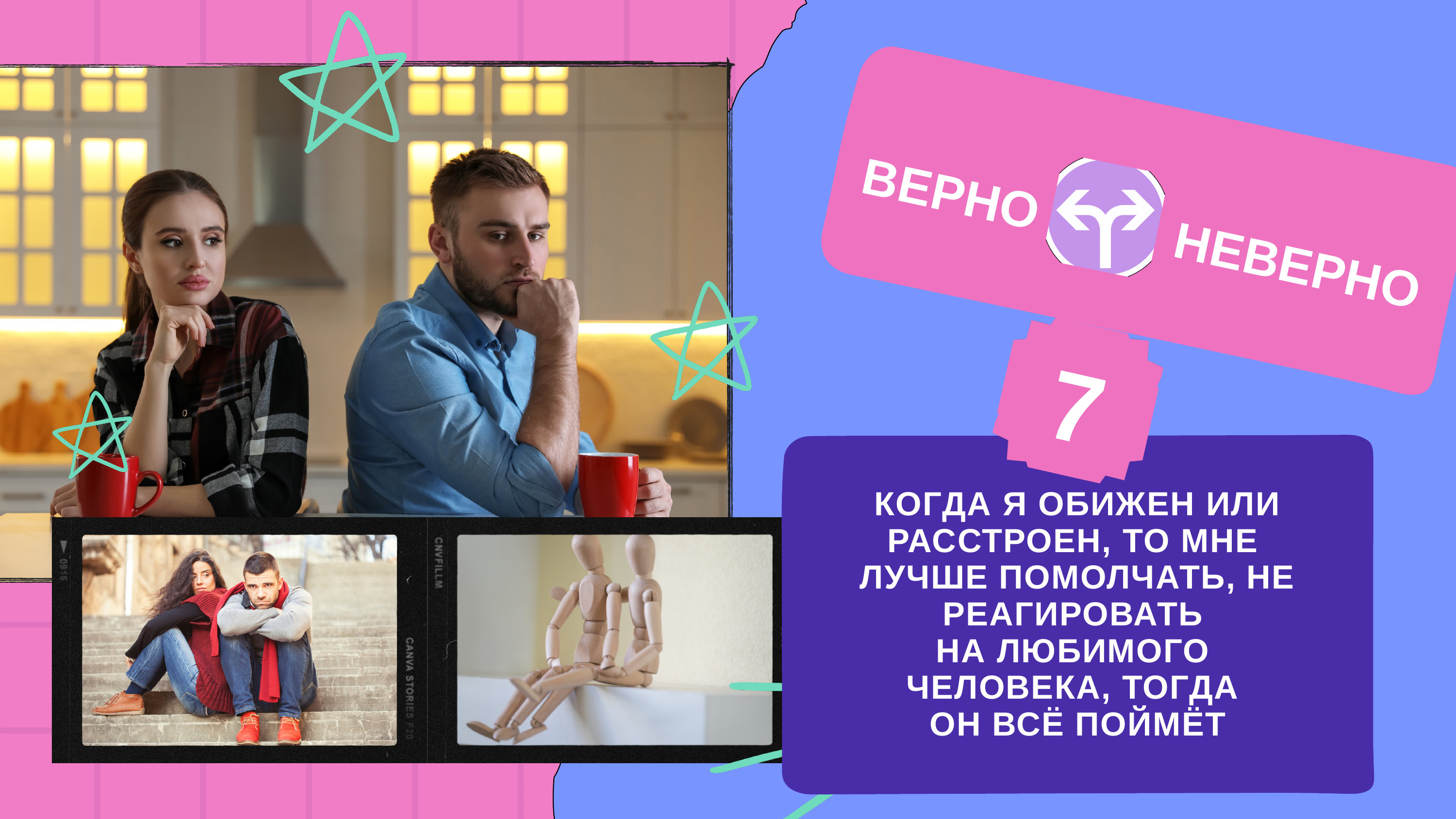

ВЕРНО

НЕВЕРНО

7

КОГДА Я ОБИЖЕН ИЛИ РАССТРОЕН, ТО МНЕ
ЛУЧШЕ ПОМОЛЧАТЬ, НЕ РЕАГИРОВАТЬ
НА ЛЮБИМОГО
ЧЕЛОВЕКА, ТОГДА
ОН ВСЁ ПОЙМЁТ

У меня, как у надлежащего члена общества, есть контент, приготовленный для публикации каждые 6 часов.